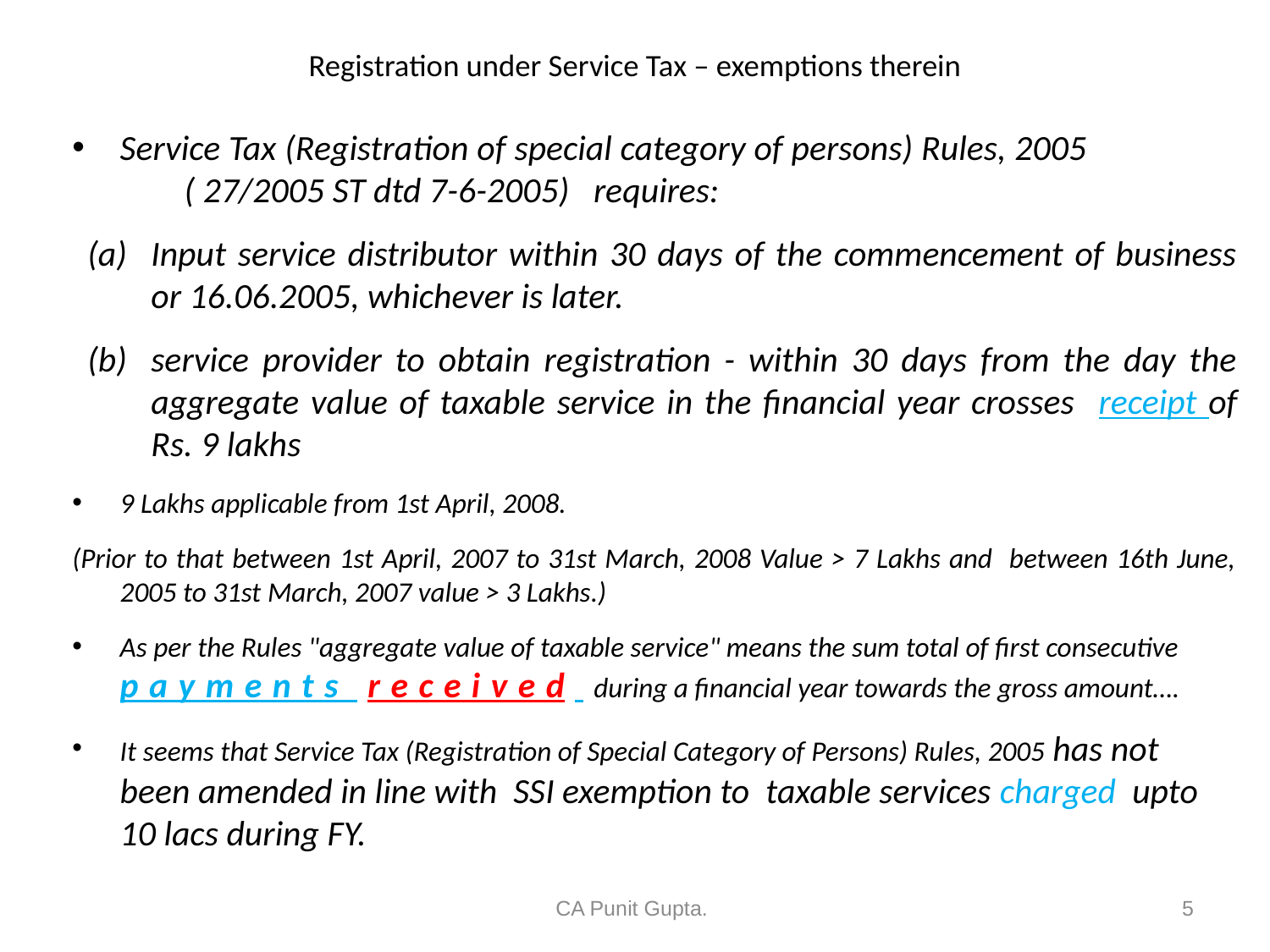

# Registration under Service Tax – exemptions therein
Service Tax (Registration of special category of persons) Rules, 2005                           ( 27/2005 ST dtd 7-6-2005)   requires:
Input service distributor within 30 days of the commencement of business or 16.06.2005, whichever is later.
service provider to obtain registration - within 30 days from the day the aggregate value of taxable service in the financial year crosses  receipt of Rs. 9 lakhs
9 Lakhs applicable from 1st April, 2008.
(Prior to that between 1st April, 2007 to 31st March, 2008 Value > 7 Lakhs and  between 16th June, 2005 to 31st March, 2007 value > 3 Lakhs.)
As per the Rules "aggregate value of taxable service" means the sum total of first consecutive payments received during a financial year towards the gross amount….
It seems that Service Tax (Registration of Special Category of Persons) Rules, 2005 has not been amended in line with  SSI exemption to  taxable services charged  upto 10 lacs during FY.

CA Punit Gupta.
5